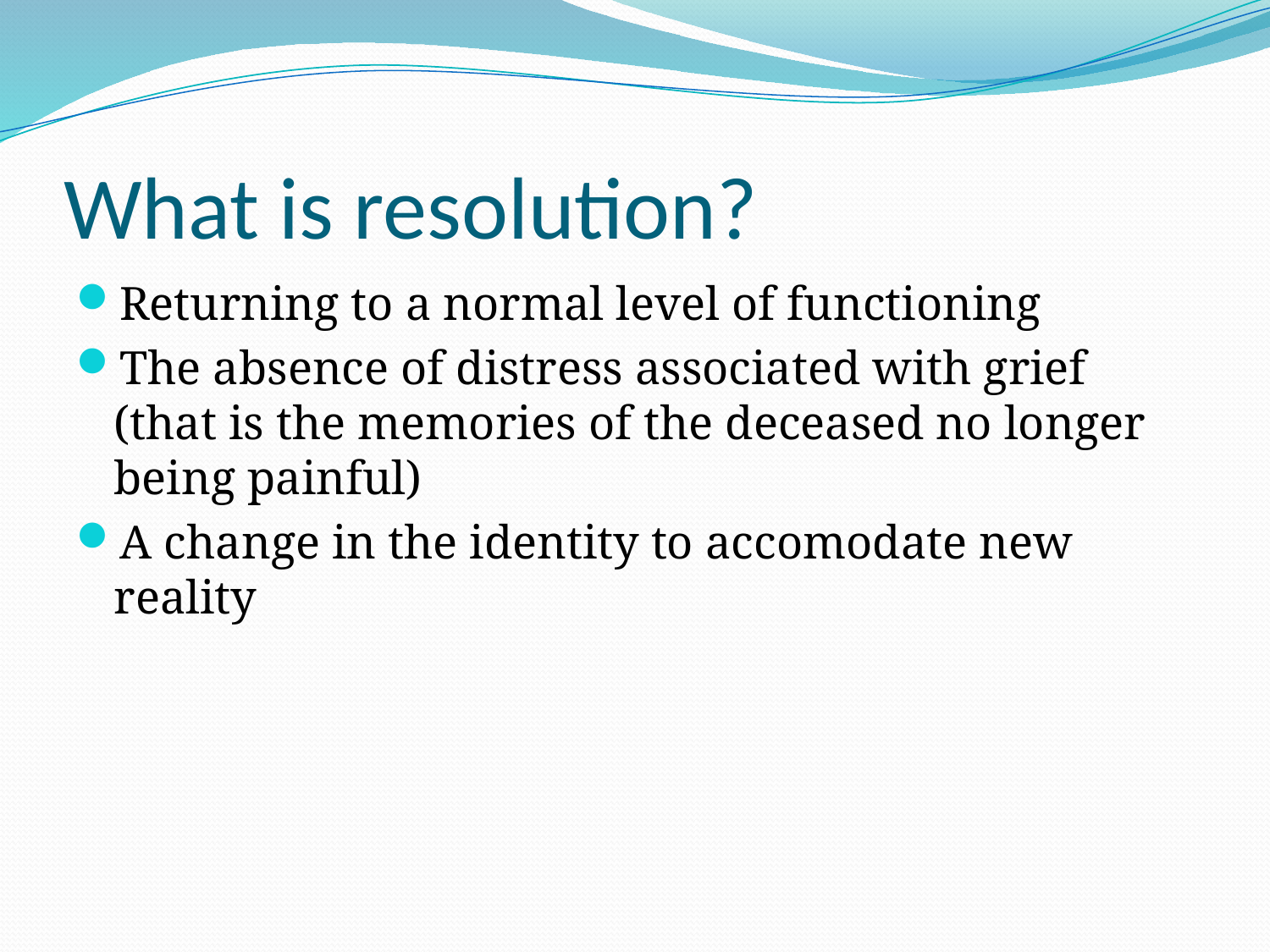

# What is resolution?
Returning to a normal level of functioning
The absence of distress associated with grief (that is the memories of the deceased no longer being painful)
A change in the identity to accomodate new reality